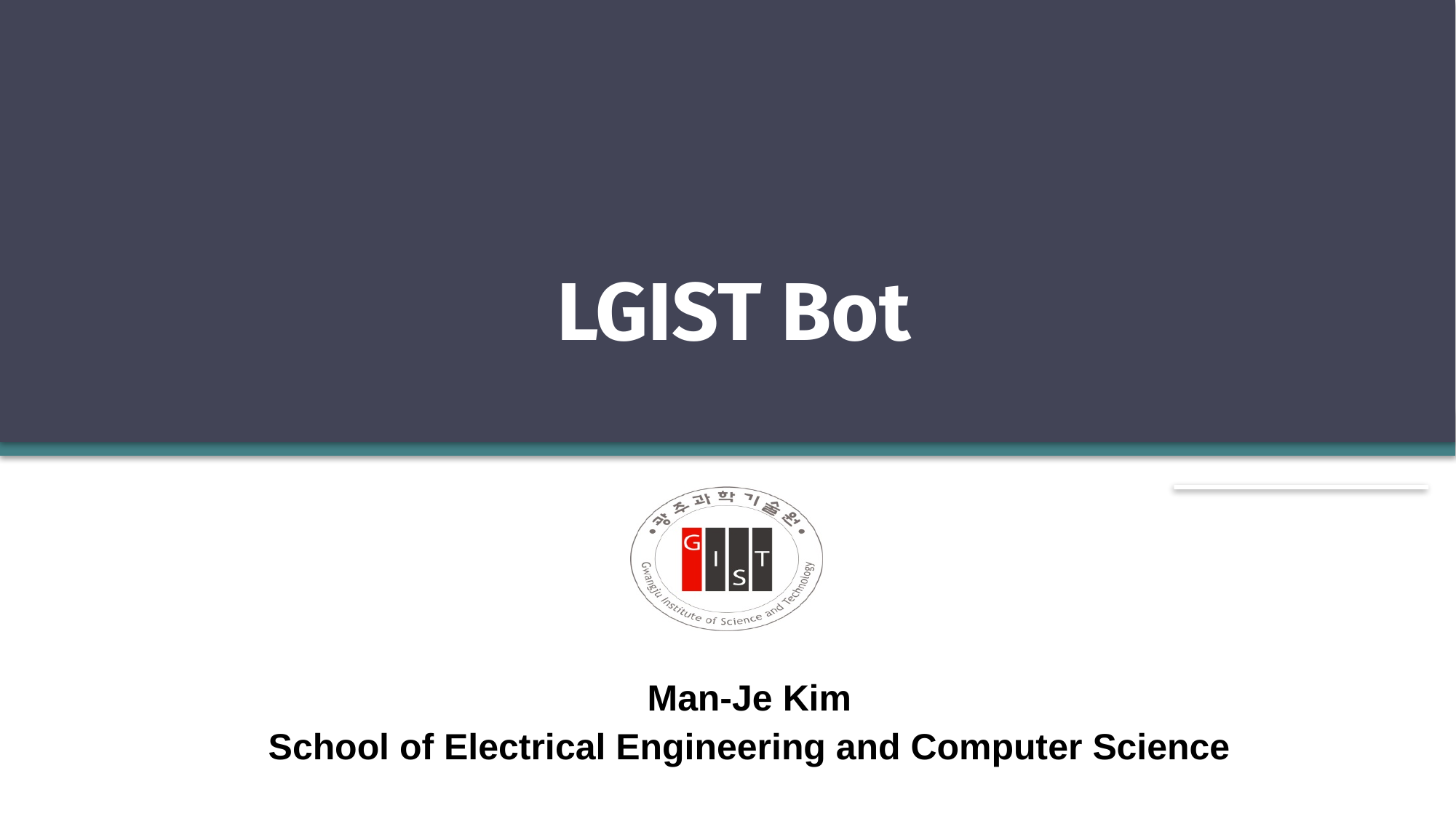

# LGIST Bot
Man-Je Kim
School of Electrical Engineering and Computer Science